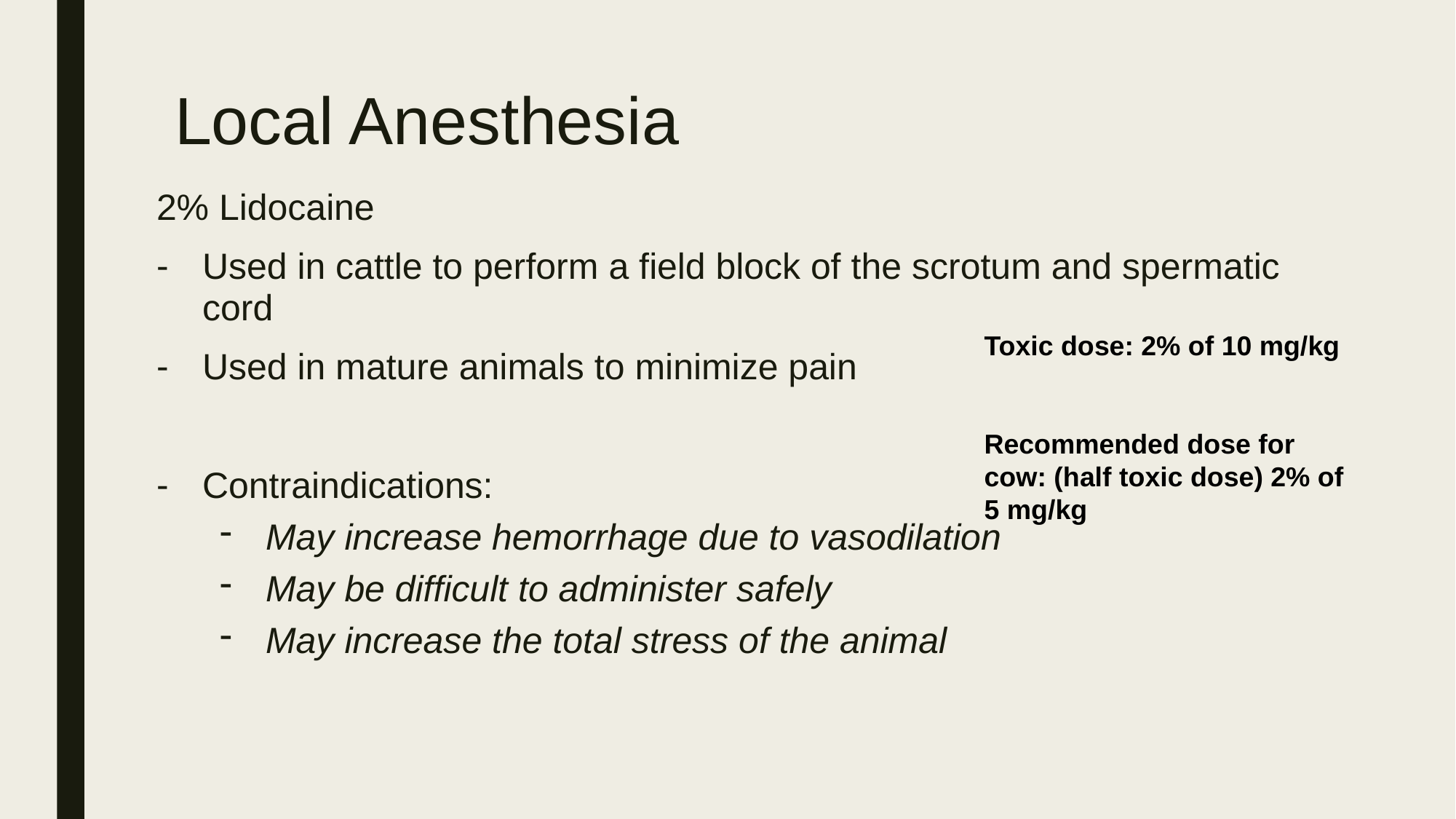

# Local Anesthesia
2% Lidocaine
Used in cattle to perform a field block of the scrotum and spermatic cord
Used in mature animals to minimize pain

Contraindications:
May increase hemorrhage due to vasodilation
May be difficult to administer safely
May increase the total stress of the animal
Toxic dose: 2% of 10 mg/kg

Recommended dose for cow: (half toxic dose) 2% of 5 mg/kg